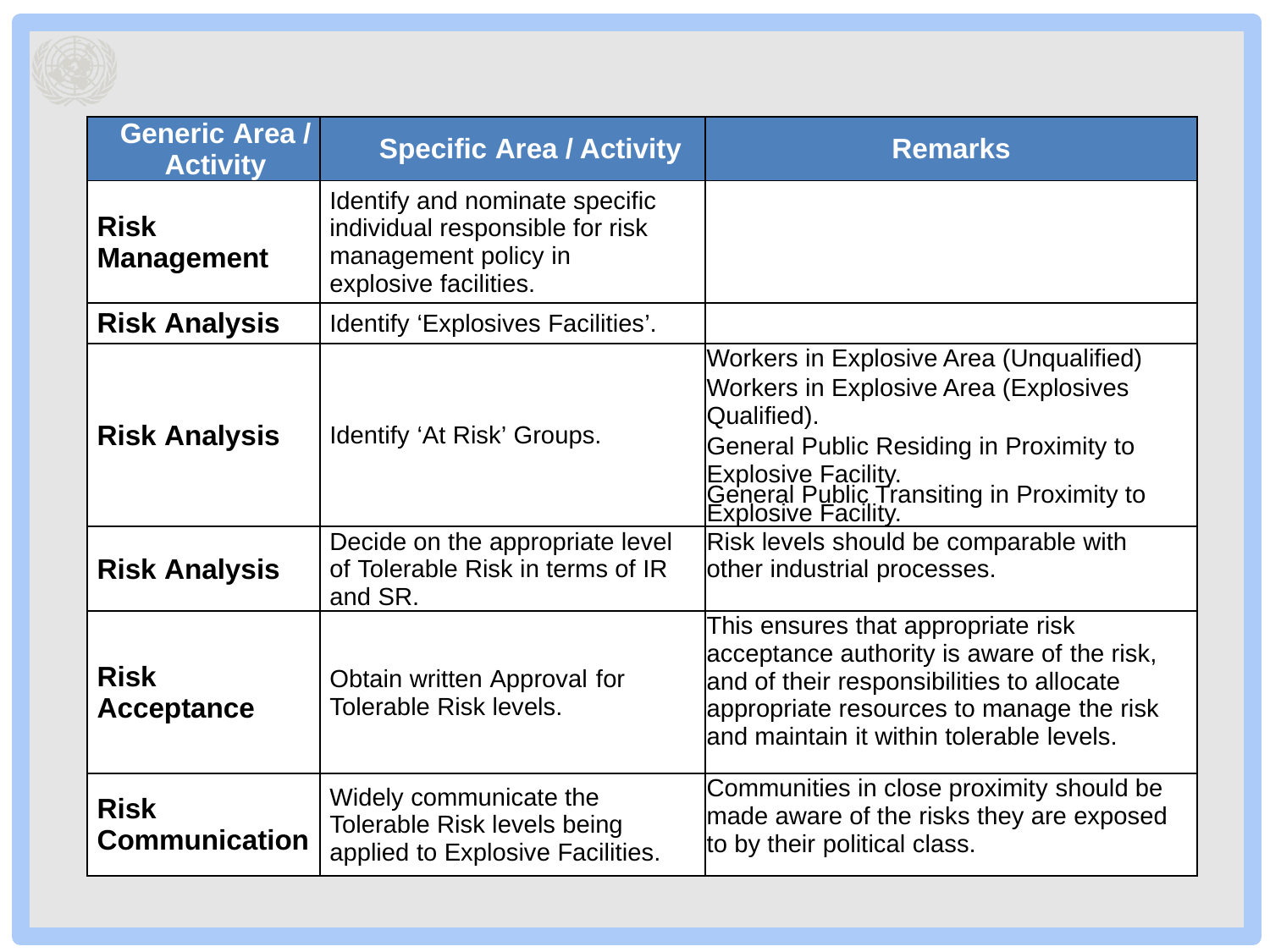

#
| Generic Area / Activity | Specific Area / Activity | Remarks |
| --- | --- | --- |
| Risk Management | Identify and nominate specific individual responsible for risk management policy in explosive facilities. |  |
| Risk Analysis | Identify ‘Explosives Facilities’. |  |
| Risk Analysis | Identify ‘At Risk’ Groups. | Workers in Explosive Area (Unqualified) Workers in Explosive Area (Explosives Qualified). General Public Residing in Proximity to Explosive Facility. General Public Transiting in Proximity to Explosive Facility. |
| Risk Analysis | Decide on the appropriate level of Tolerable Risk in terms of IR and SR. | Risk levels should be comparable with other industrial processes. |
| Risk Acceptance | Obtain written Approval for Tolerable Risk levels. | This ensures that appropriate risk acceptance authority is aware of the risk, and of their responsibilities to allocate appropriate resources to manage the risk and maintain it within tolerable levels. |
| Risk Communication | Widely communicate the Tolerable Risk levels being applied to Explosive Facilities. | Communities in close proximity should be made aware of the risks they are exposed to by their political class. |